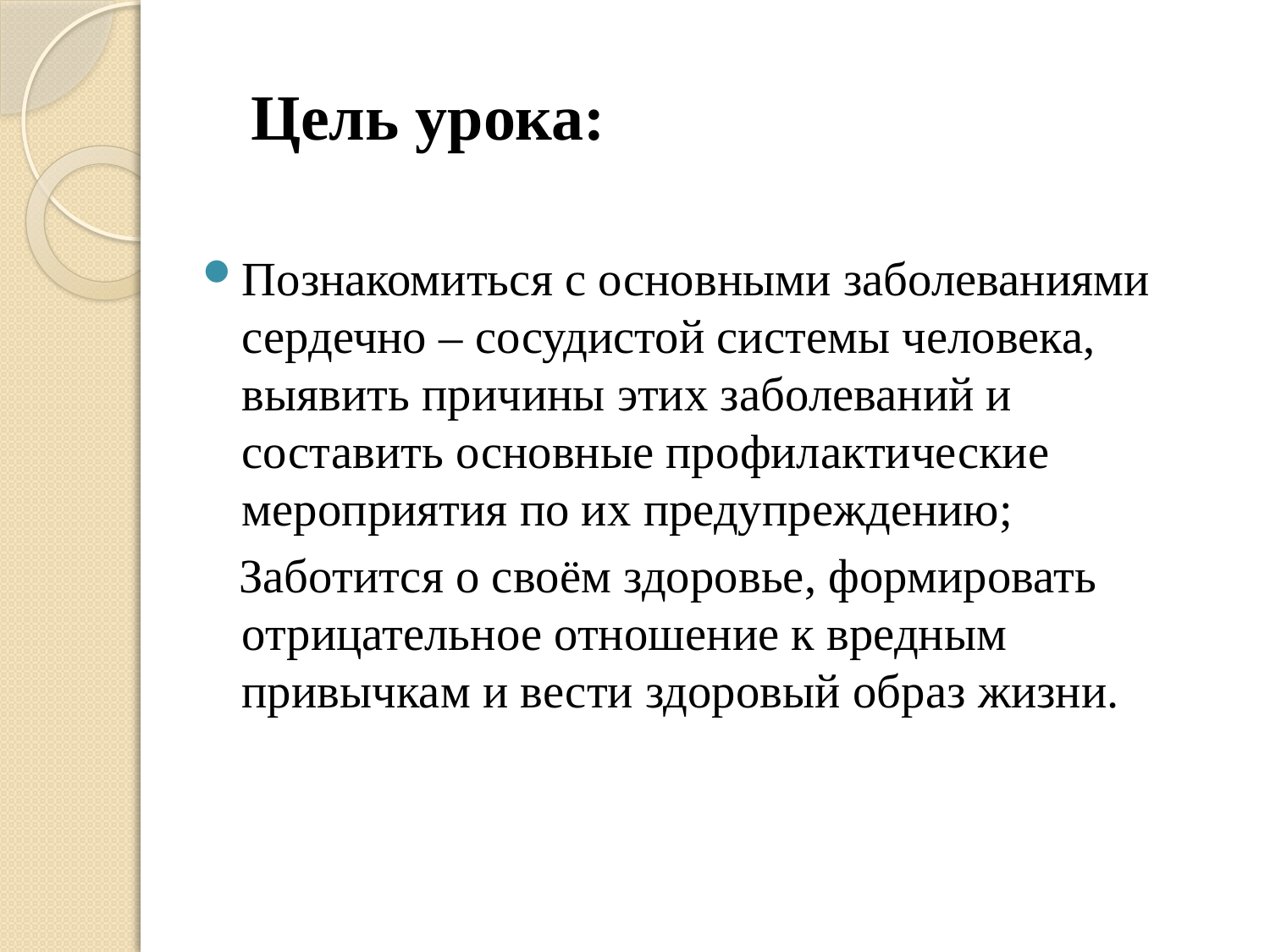

Цель урока:

Познакомиться с основными заболеваниями сердечно – сосудистой системы человека, выявить причины этих заболеваний и составить основные профилактические мероприятия по их предупреждению;
   Заботится о своём здоровье, формировать отрицательное отношение к вредным привычкам и вести здоровый образ жизни.